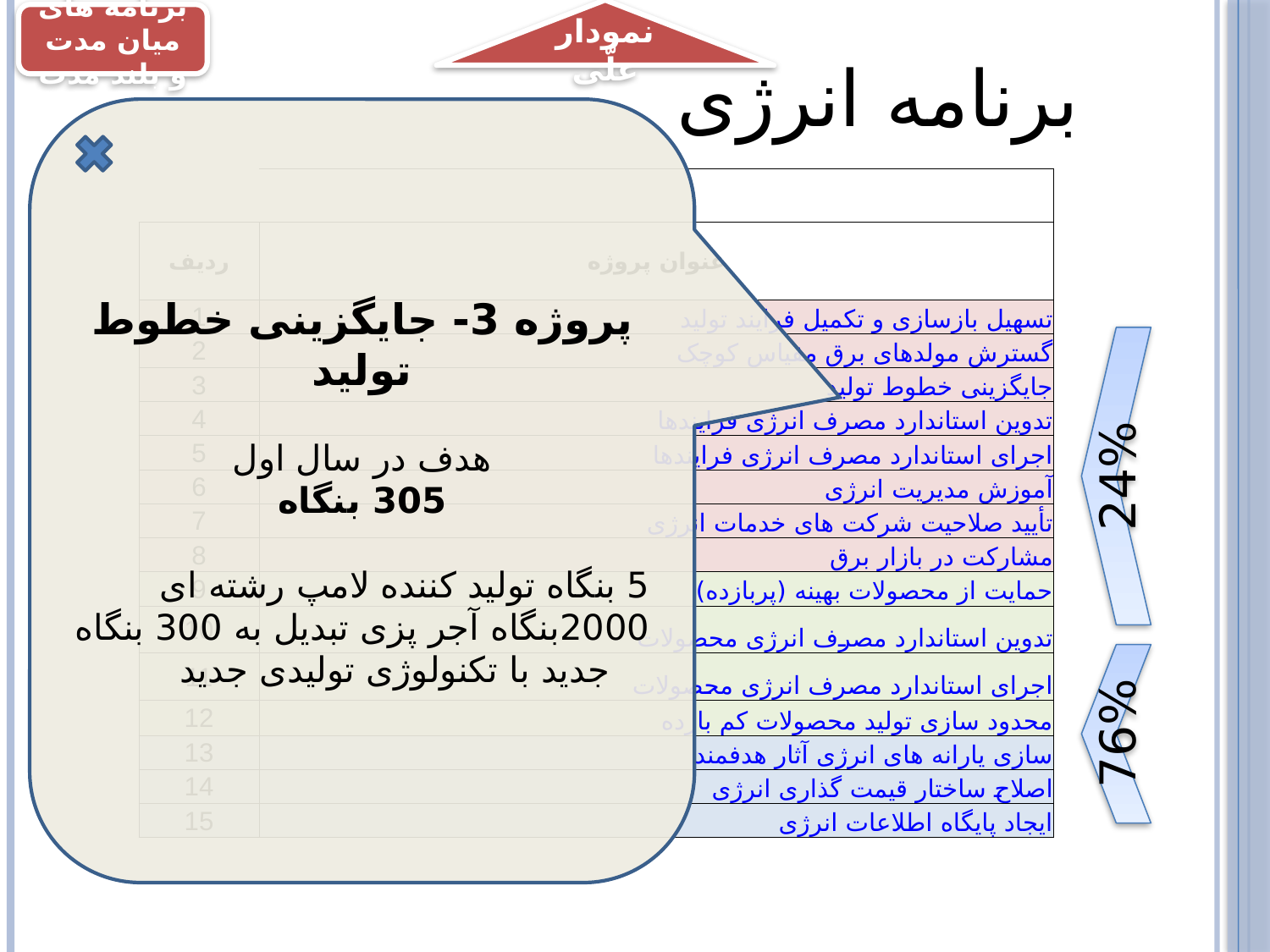

نمودار علّی
برنامه های میان مدت و بلند مدت
# برنامه انرژی
پروژه 3- جایگزینی خطوط تولید

هدف در سال اول
305 بنگاه

5 بنگاه تولید کننده لامپ رشته ای
2000بنگاه آجر پزی تبدیل به 300 بنگاه جدید با تکنولوژی تولیدی جدید

|  |  |
| --- | --- |
| ردیف | عنوان پروژه |
| 1 | تسهیل بازسازی و تکمیل فرایند تولید |
| 2 | گسترش مولدهای برق مقیاس کوچک |
| 3 | جایگزینی خطوط تولید |
| 4 | تدوین استاندارد مصرف انرژی فرایندها |
| 5 | اجرای استاندارد مصرف انرژی فرایندها |
| 6 | آموزش مدیریت انرژی |
| 7 | تأیید صلاحیت شرکت های خدمات انرژی |
| 8 | مشارکت در بازار برق |
| 9 | حمایت از محصولات بهینه (پربازده) |
| 10 | تدوین استاندارد مصرف انرژی محصولات |
| 11 | اجرای استاندارد مصرف انرژی محصولات |
| 12 | محدود سازی تولید محصولات کم بازده |
| 13 | آثار هدفمند سازی یارانه های انرژی |
| 14 | اصلاح ساختار قیمت گذاری انرژی |
| 15 | ایجاد پایگاه اطلاعات انرژی |
24%
76%